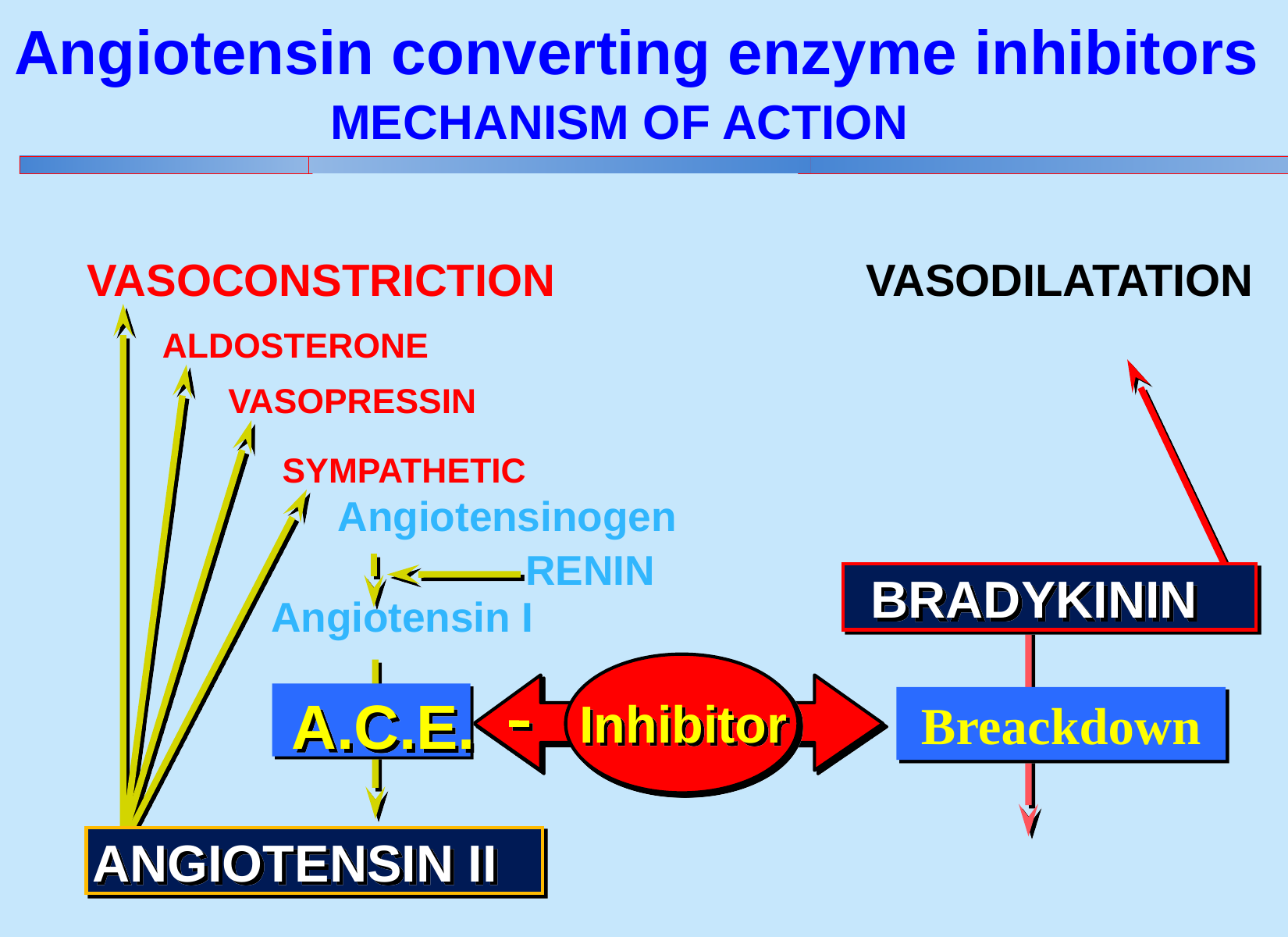

Angiotensin converting enzyme inhibitors
MECHANISM OF ACTION

VASOCONSTRICTION
VASODILATATION

ALDOSTERONE

VASOPRESSIN

SYMPATHETIC

Angiotensinogen
RENIN

BRADYKININ

Angiotensin I

A.C.E.

Inhibitor
Breackdown

ANGIOTENSIN II